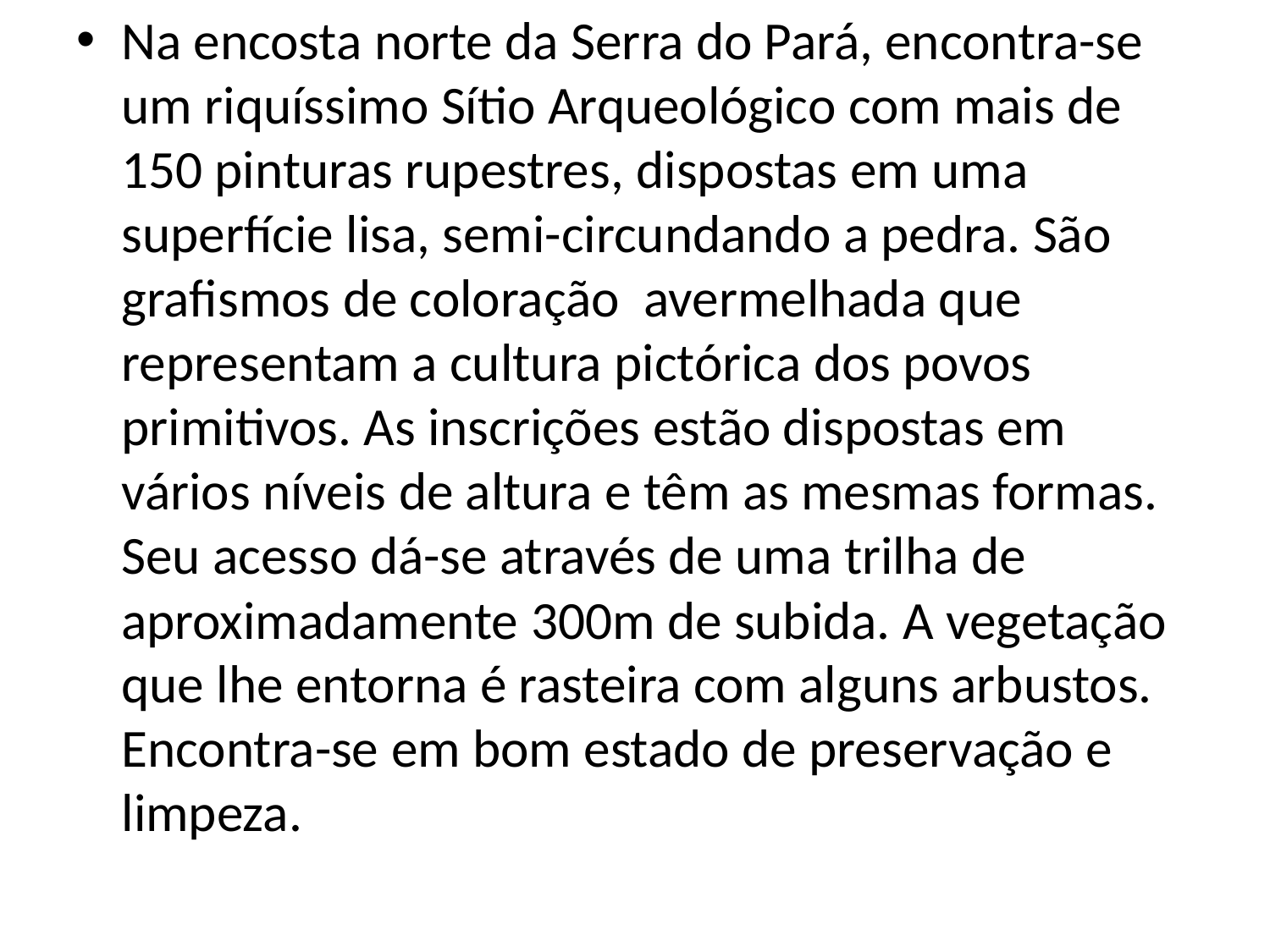

Na encosta norte da Serra do Pará, encontra-se um riquíssimo Sítio Arqueológico com mais de 150 pinturas rupestres, dispostas em uma superfície lisa, semi-circundando a pedra. São grafismos de coloração  avermelhada que representam a cultura pictórica dos povos primitivos. As inscrições estão dispostas em vários níveis de altura e têm as mesmas formas. Seu acesso dá-se através de uma trilha de aproximadamente 300m de subida. A vegetação que lhe entorna é rasteira com alguns arbustos. Encontra-se em bom estado de preservação e limpeza.